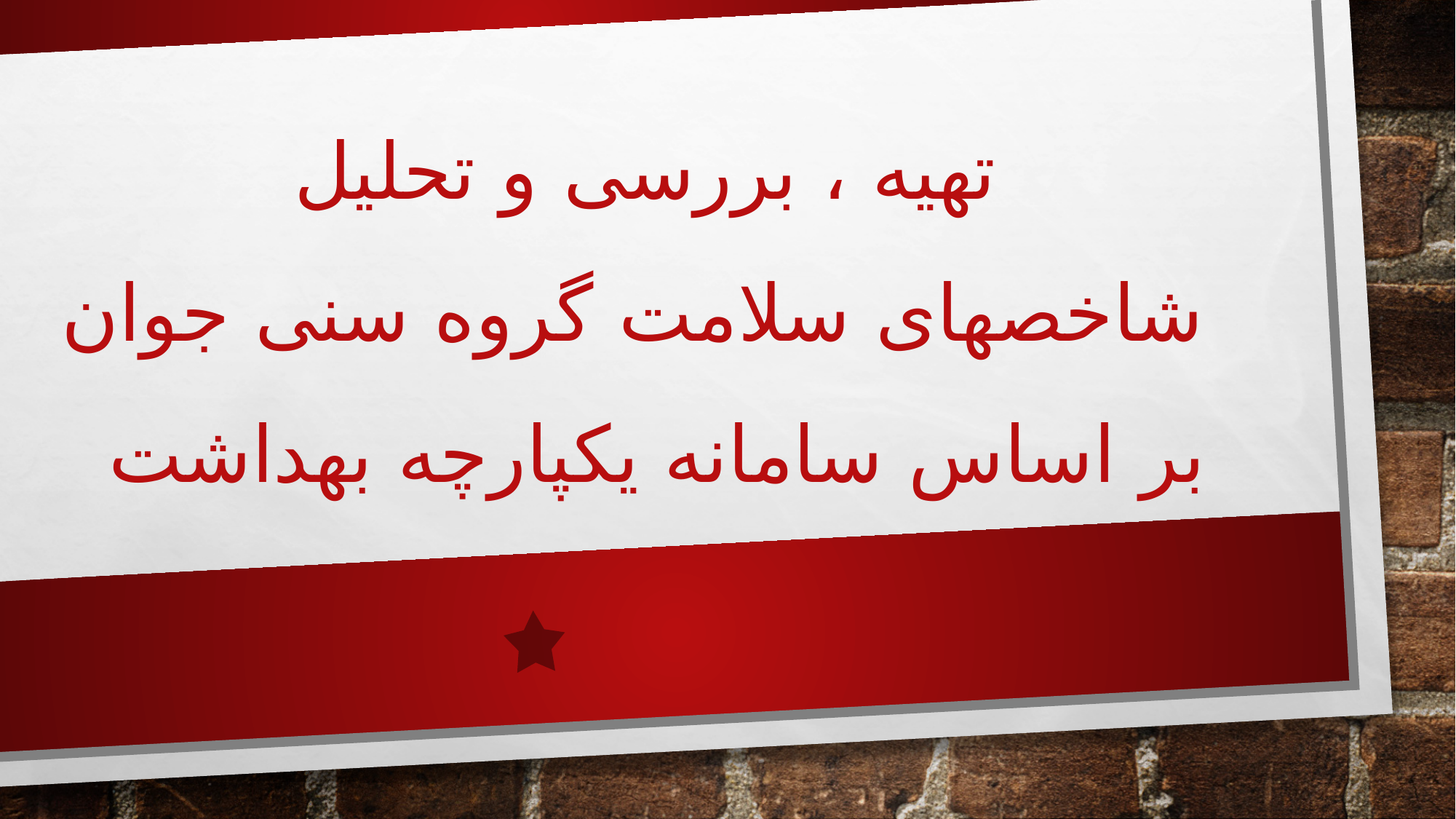

# تهیه ، بررسی و تحلیل شاخصهای سلامت گروه سنی جوان بر اساس سامانه یکپارچه بهداشت